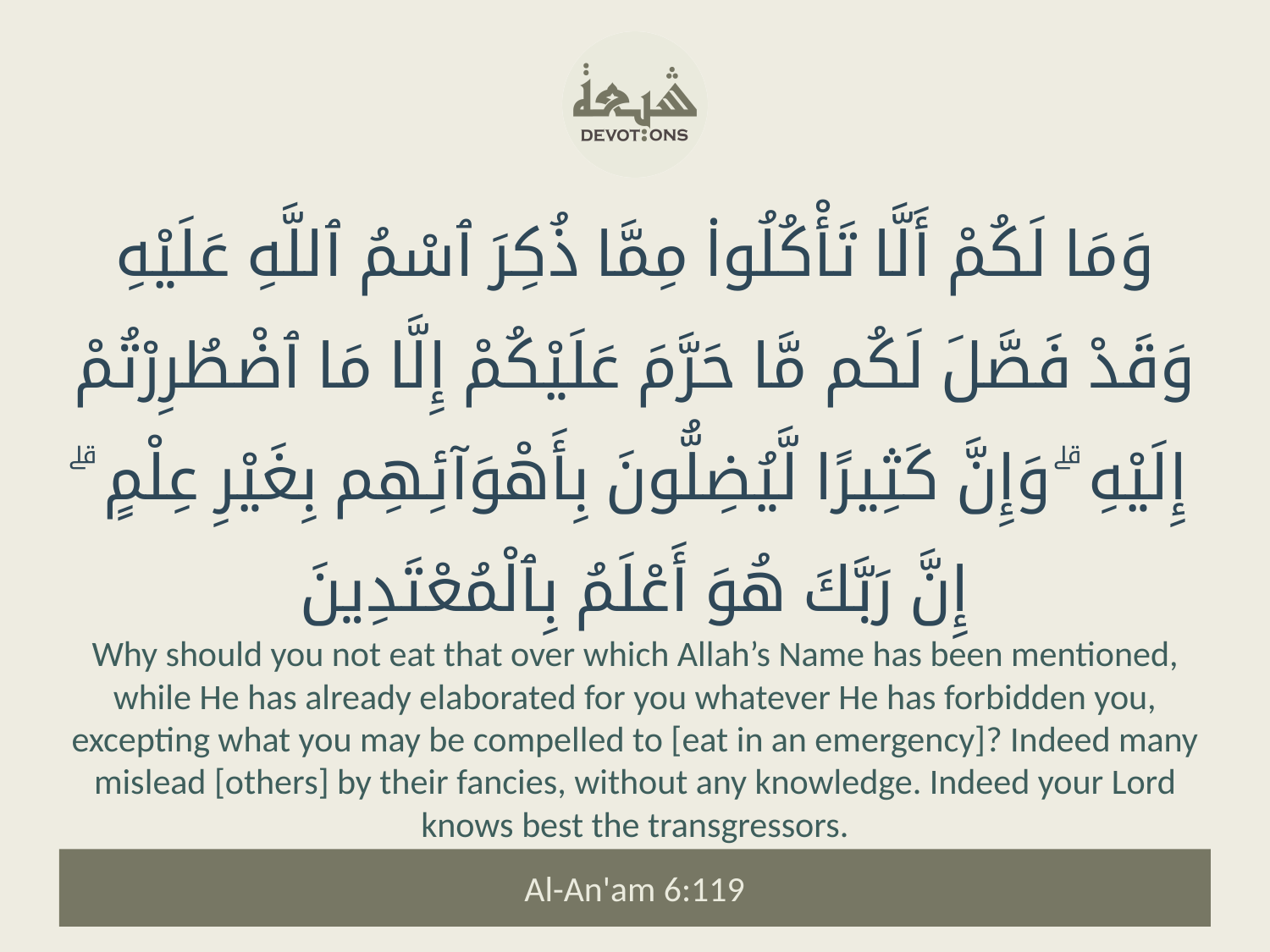

وَمَا لَكُمْ أَلَّا تَأْكُلُوا۟ مِمَّا ذُكِرَ ٱسْمُ ٱللَّهِ عَلَيْهِ وَقَدْ فَصَّلَ لَكُم مَّا حَرَّمَ عَلَيْكُمْ إِلَّا مَا ٱضْطُرِرْتُمْ إِلَيْهِ ۗ وَإِنَّ كَثِيرًا لَّيُضِلُّونَ بِأَهْوَآئِهِم بِغَيْرِ عِلْمٍ ۗ إِنَّ رَبَّكَ هُوَ أَعْلَمُ بِٱلْمُعْتَدِينَ
Why should you not eat that over which Allah’s Name has been mentioned, while He has already elaborated for you whatever He has forbidden you, excepting what you may be compelled to [eat in an emergency]? Indeed many mislead [others] by their fancies, without any knowledge. Indeed your Lord knows best the transgressors.
Al-An'am 6:119